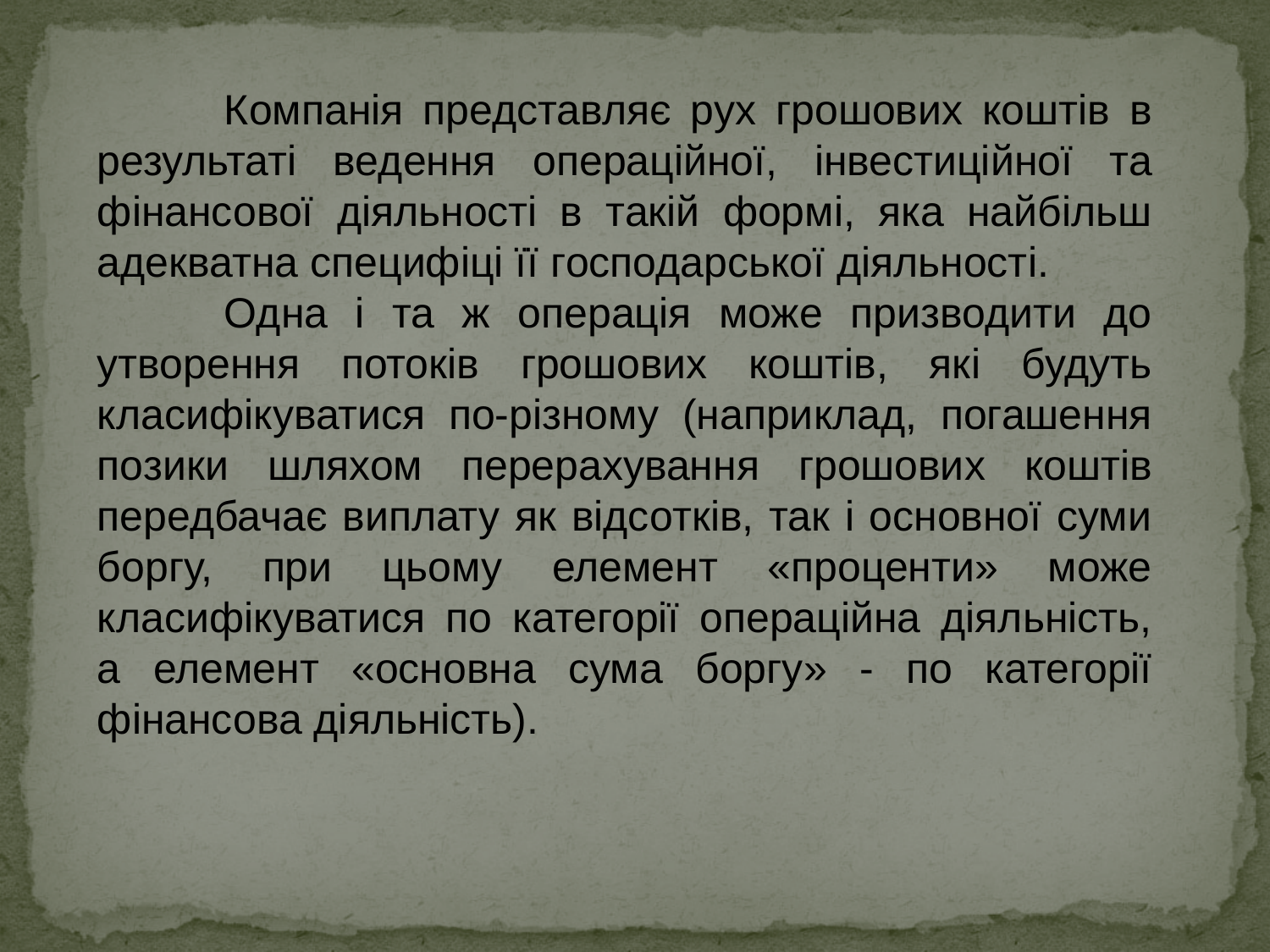

Компанія представляє рух грошових коштів в результаті ведення операційної, інвестиційної та фінансової діяльності в такій формі, яка найбільш адекватна специфіці її господарської діяльності.
	Одна і та ж операція може призводити до утворення потоків грошових коштів, які будуть класифікуватися по-різному (наприклад, погашення позики шляхом перерахування грошових коштів передбачає виплату як відсотків, так і основної суми боргу, при цьому елемент «проценти» може класифікуватися по категорії операційна діяльність, а елемент «основна сума боргу» - по категорії фінансова діяльність).